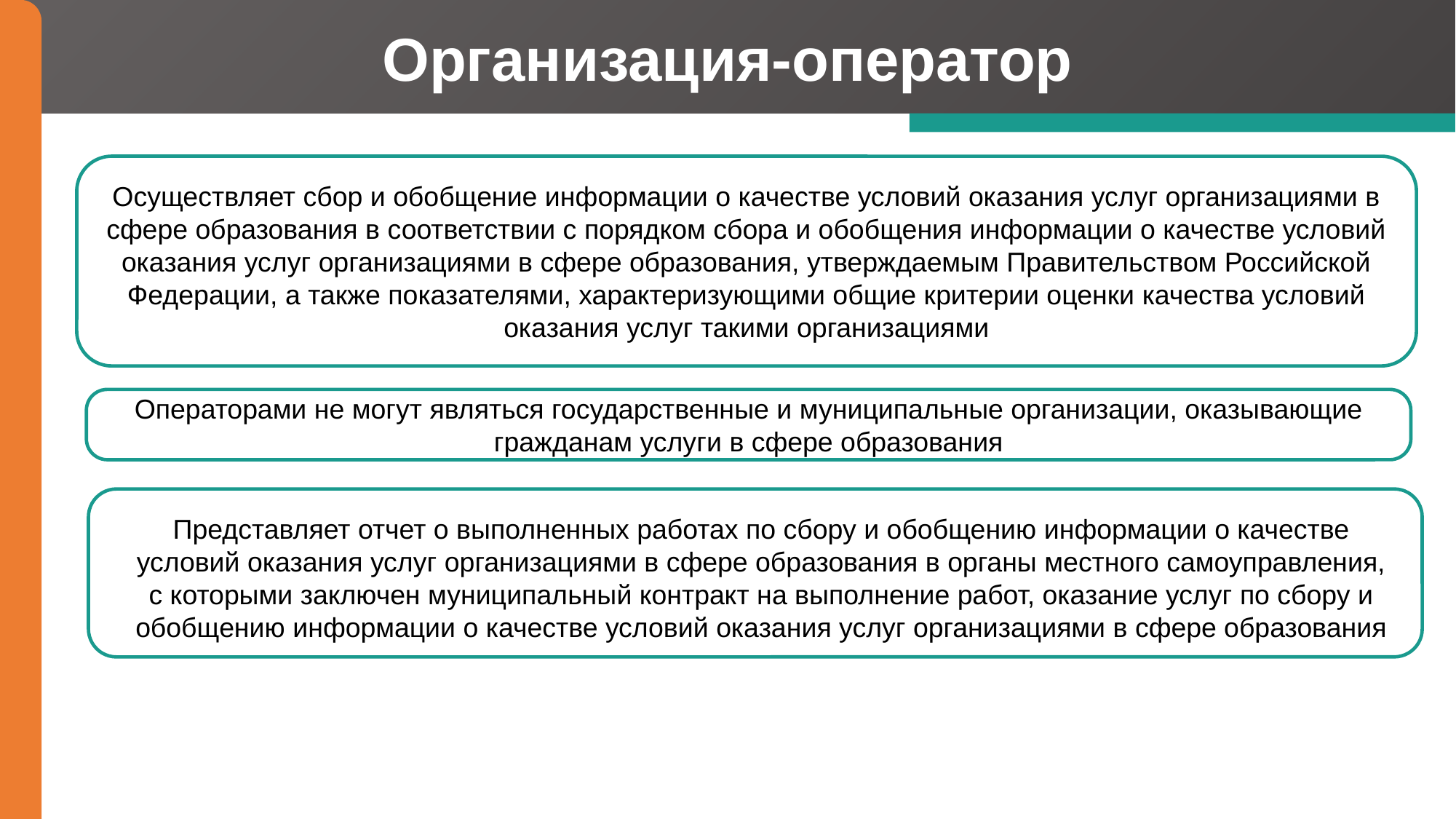

Организация-оператор

Осуществляет сбор и обобщение информации о качестве условий оказания услуг организациями в сфере образования в соответствии с порядком сбора и обобщения информации о качестве условий оказания услуг организациями в сфере образования, утверждаемым Правительством Российской Федерации, а также показателями, характеризующими общие критерии оценки качества условий оказания услуг такими организациями

Операторами не могут являться государственные и муниципальные организации, оказывающие гражданам услуги в сфере образования

Представляет отчет о выполненных работах по сбору и обобщению информации о качестве условий оказания услуг организациями в сфере образования в органы местного самоуправления, с которыми заключен муниципальный контракт на выполнение работ, оказание услуг по сбору и обобщению информации о качестве условий оказания услуг организациями в сфере образования